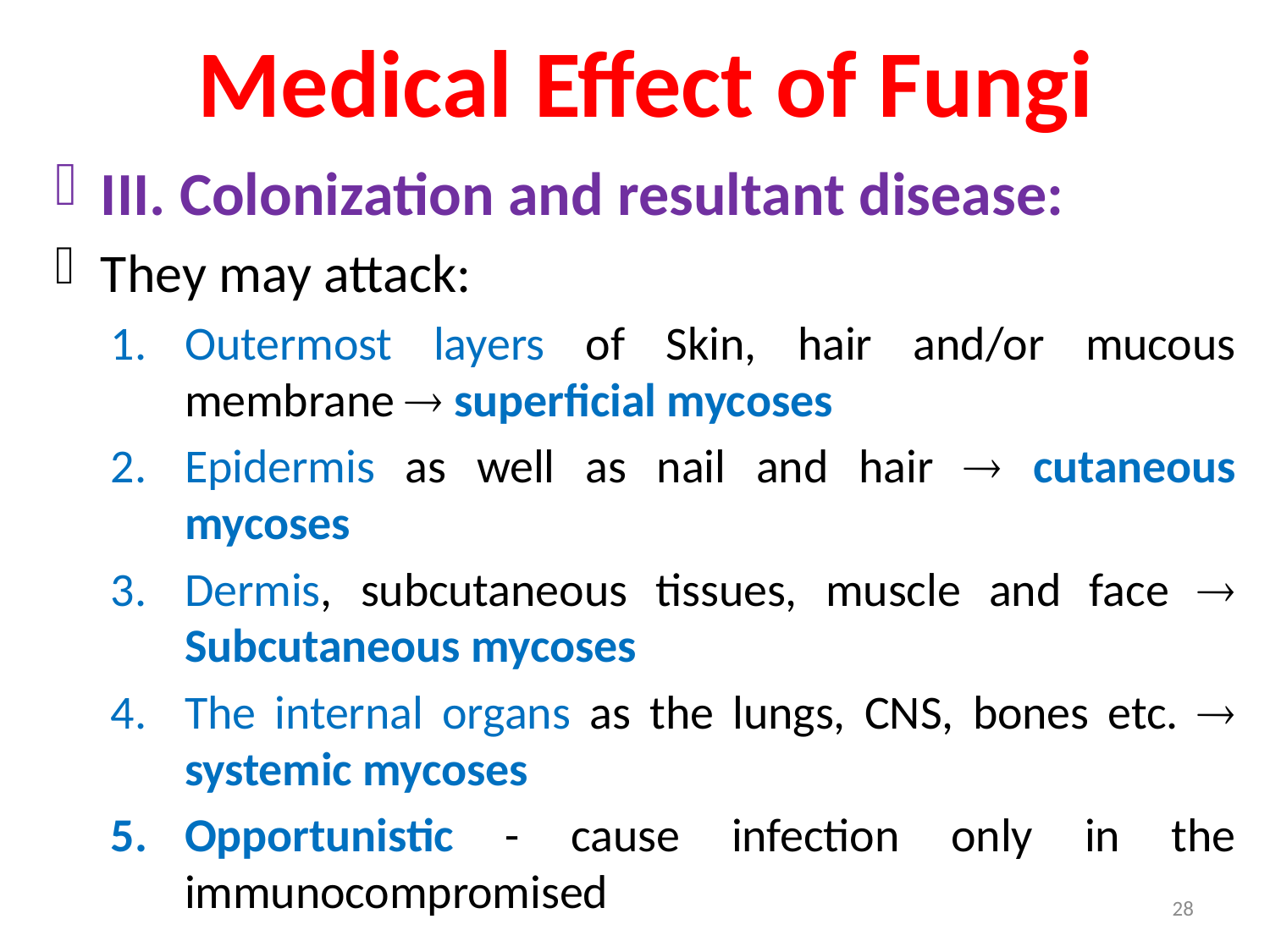

# Medical Effect of Fungi
III. Colonization and resultant disease:
They may attack:
Outermost layers of Skin, hair and/or mucous membrane → superficial mycoses
Epidermis as well as nail and hair → cutaneous mycoses
Dermis, subcutaneous tissues, muscle and face → Subcutaneous mycoses
The internal organs as the lungs, CNS, bones etc. → systemic mycoses
Opportunistic - cause infection only in the immunocompromised

28